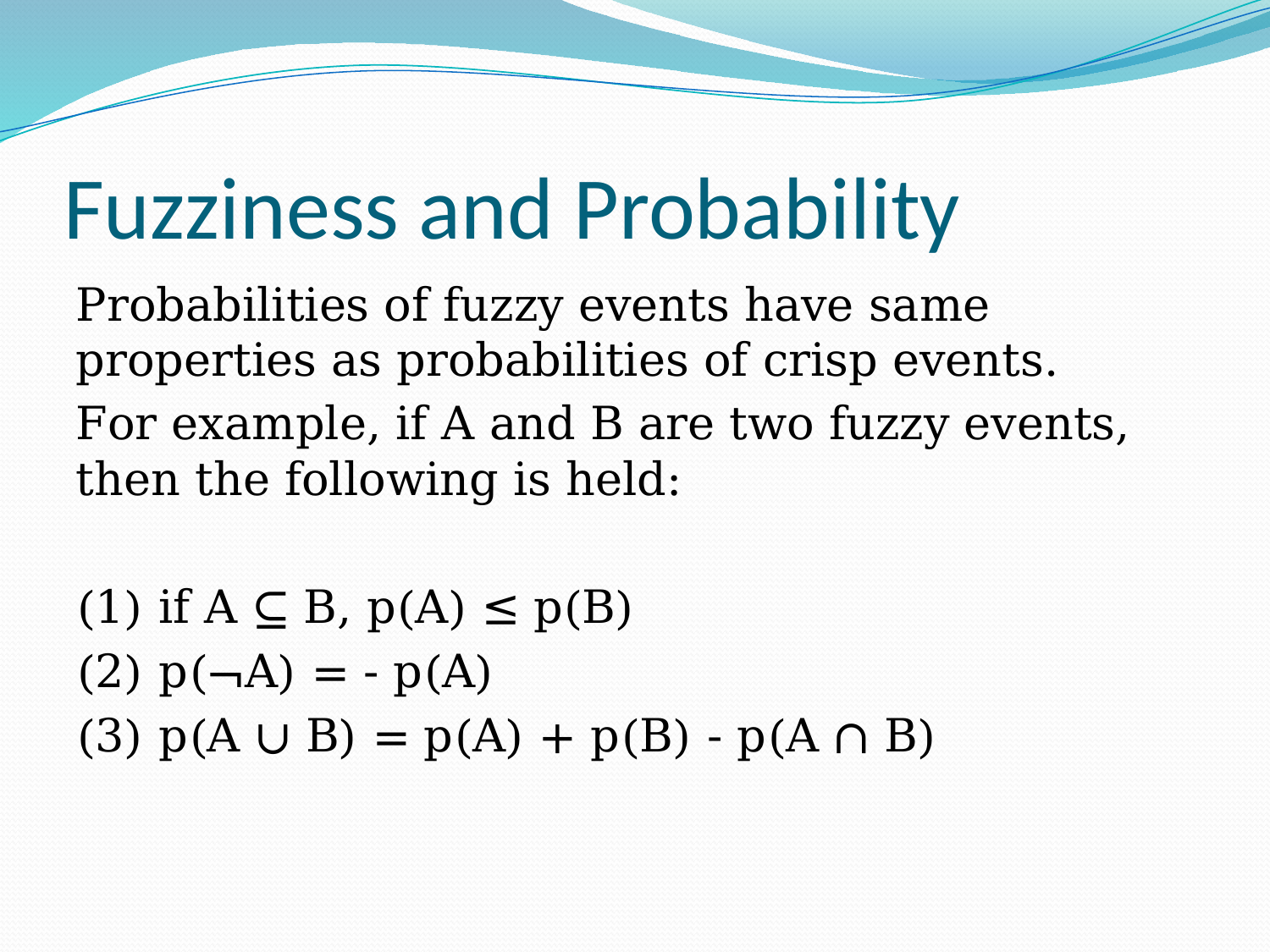

# Fuzziness and Probability
Probabilities of fuzzy events have same properties as probabilities of crisp events.
For example, if A and B are two fuzzy events, then the following is held:

(1) if A ⊆ B, p(A) ≤ p(B)
(2) p(¬A) = - p(A)
(3) p(A ∪ B) = p(A) + p(B) - p(A ∩ B)